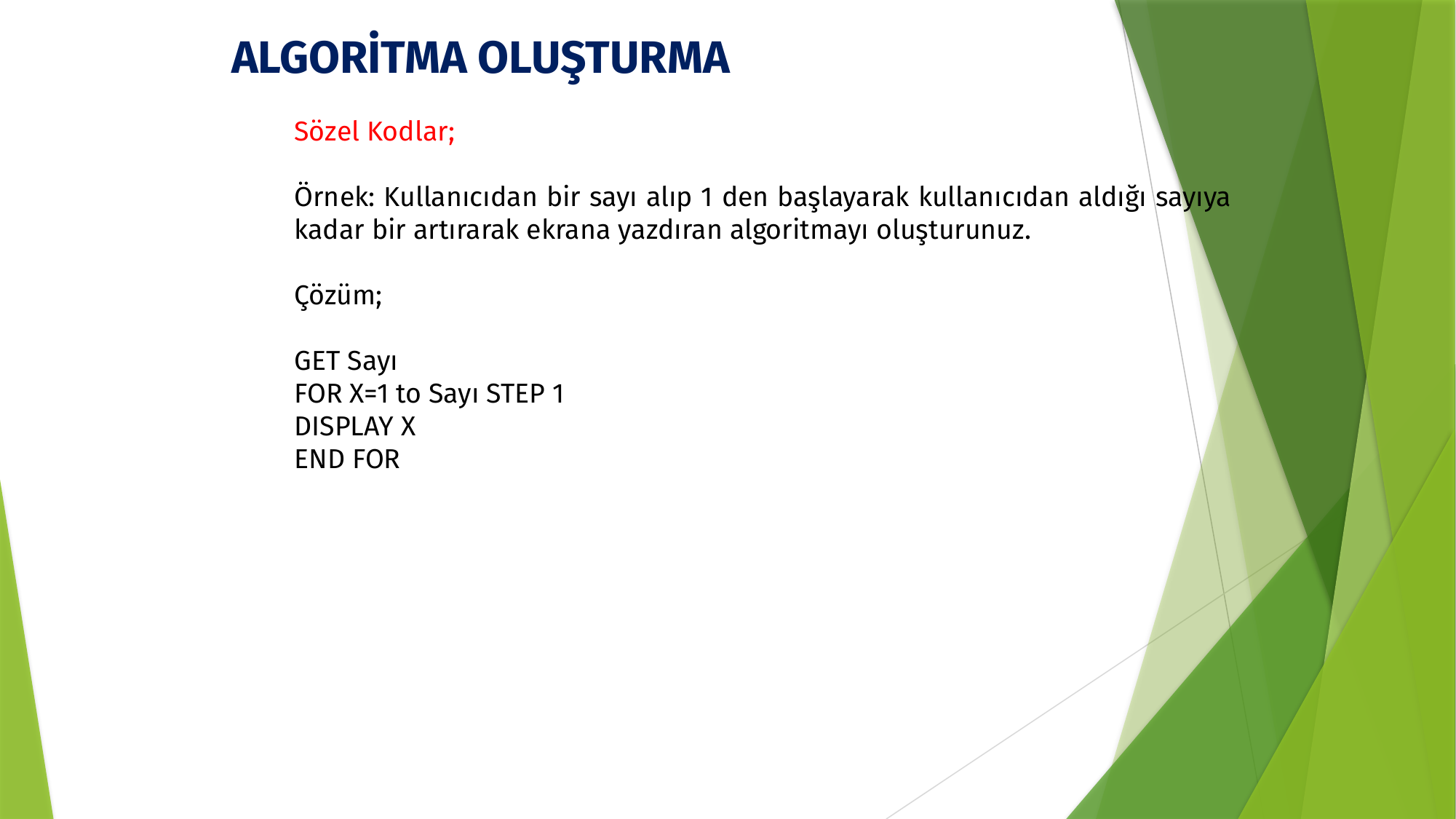

ALGORİTMA OLUŞTURMA
Sözel Kodlar;

Örnek: Kullanıcıdan bir sayı alıp 1 den başlayarak kullanıcıdan aldığı sayıya kadar bir artırarak ekrana yazdıran algoritmayı oluşturunuz.

Çözüm;

GET Sayı
FOR X=1 to Sayı STEP 1
DISPLAY X
END FOR